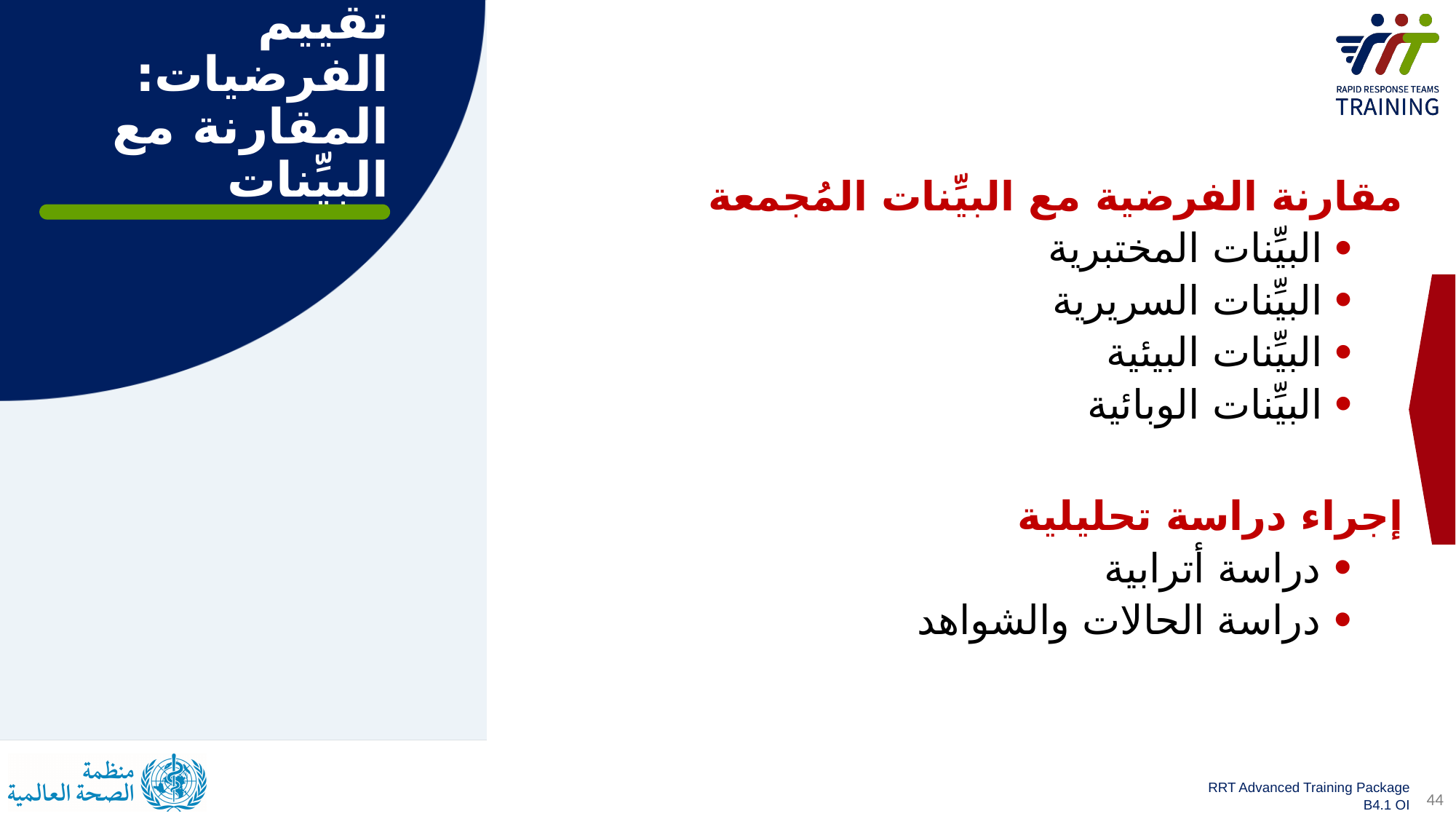

تقييم الفرضيات:
المقارنة مع البيِّنات
مقارنة الفرضية مع البيِّنات المُجمعة
البيِّنات المختبرية
البيِّنات السريرية
البيِّنات البيئية
البيِّنات الوبائية

إجراء دراسة تحليلية
دراسة أترابية
دراسة الحالات والشواهد